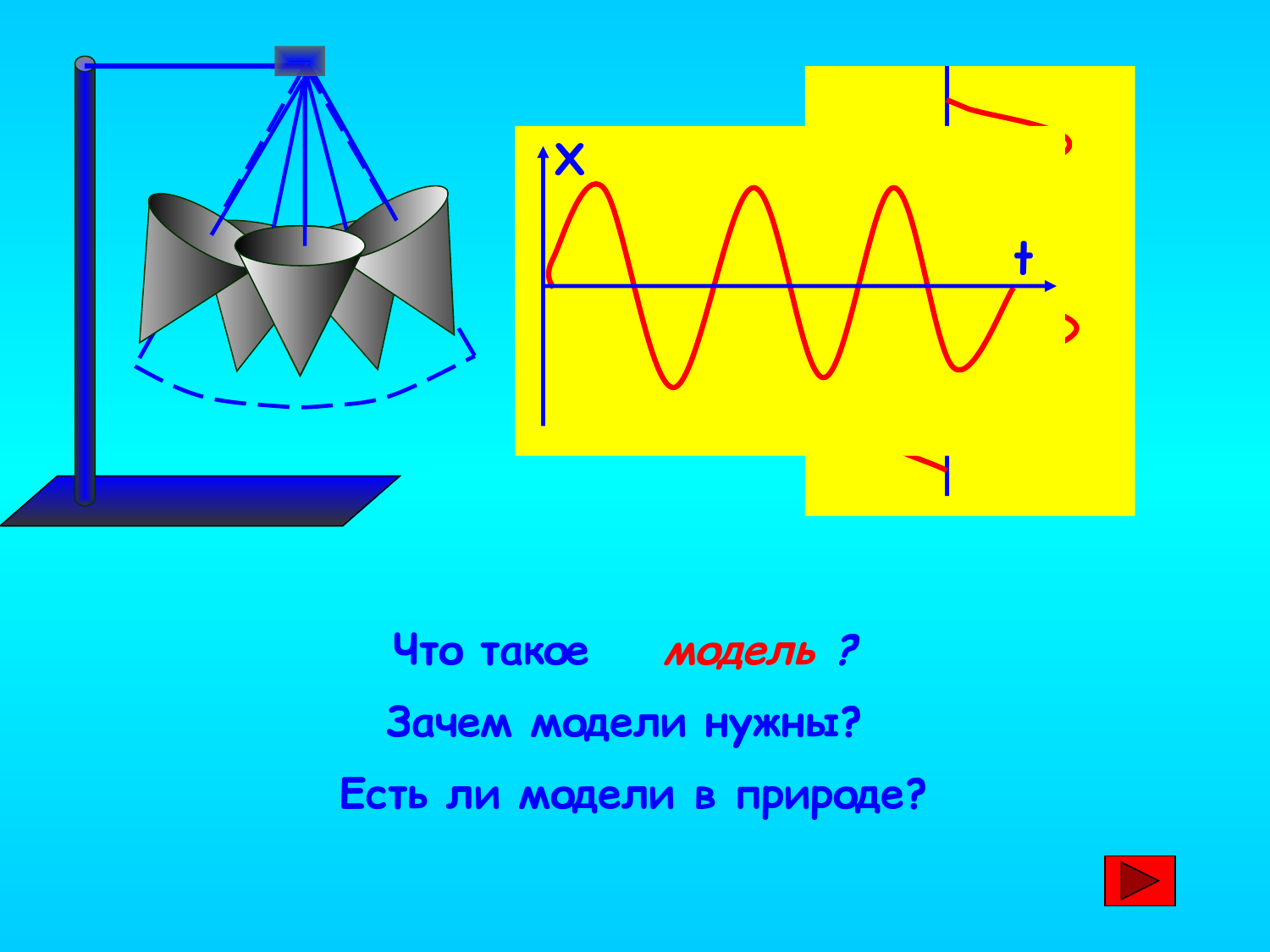

Х

t

Что такое    модель ?
Зачем модели нужны?
 Есть ли модели в природе?